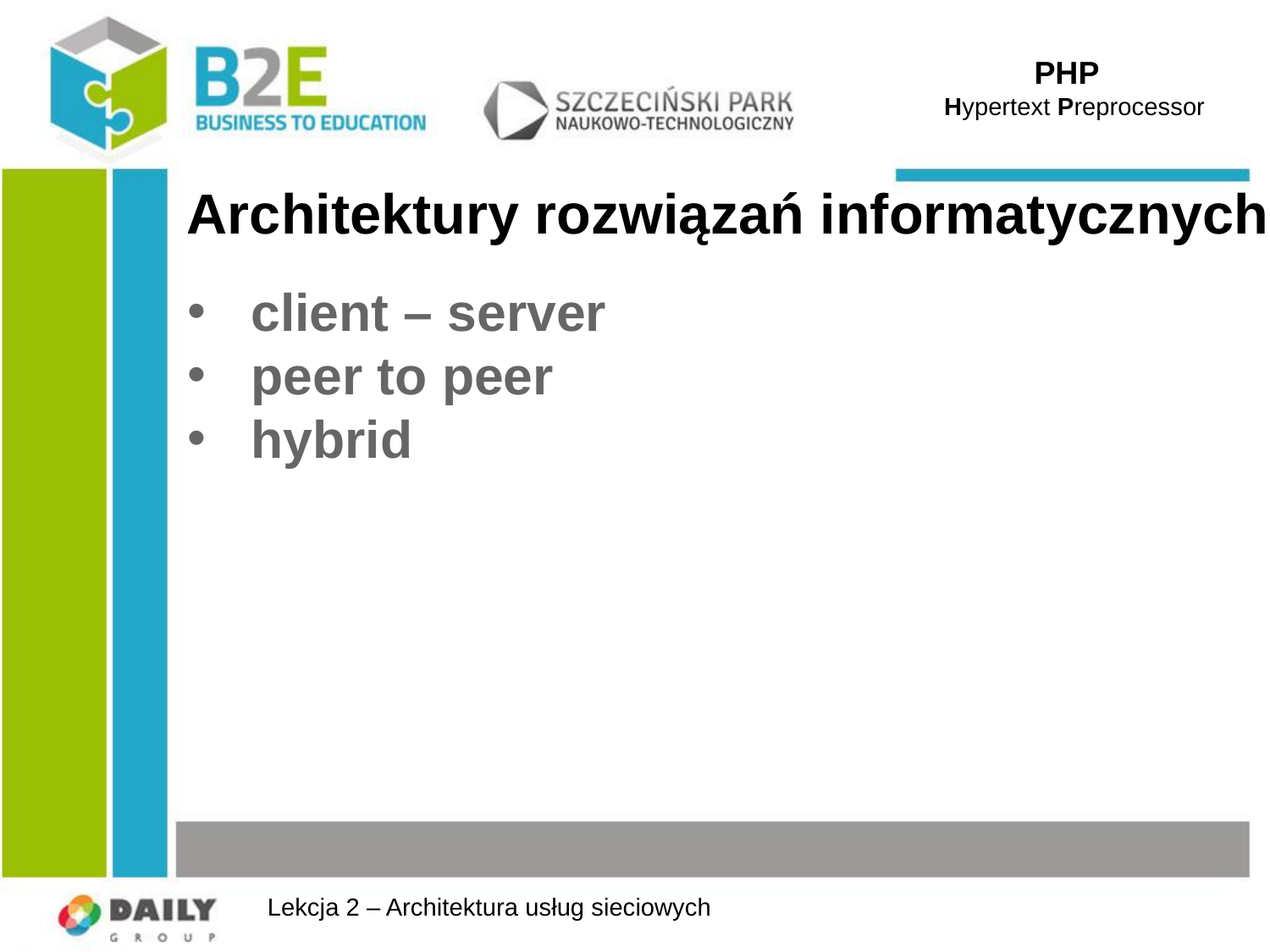

PHP
 Hypertext Preprocessor
# Architektury rozwiązań informatycznych
client – server
peer to peer
hybrid
Lekcja 2 – Architektura usług sieciowych